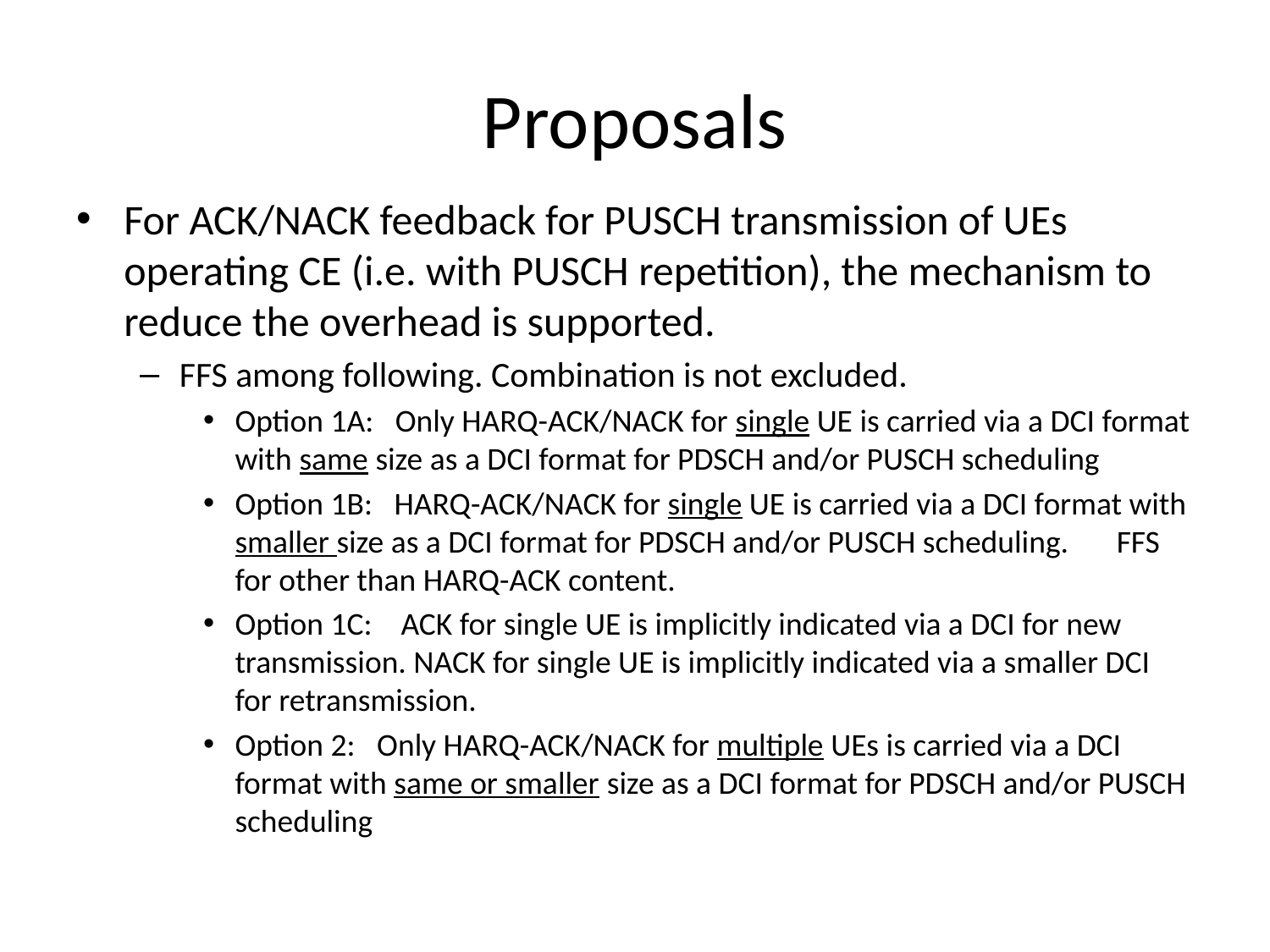

# Proposals
For ACK/NACK feedback for PUSCH transmission of UEs operating CE (i.e. with PUSCH repetition), the mechanism to reduce the overhead is supported.
FFS among following. Combination is not excluded.
Option 1A:   Only HARQ-ACK/NACK for single UE is carried via a DCI format with same size as a DCI format for PDSCH and/or PUSCH scheduling
Option 1B:   HARQ-ACK/NACK for single UE is carried via a DCI format with smaller size as a DCI format for PDSCH and/or PUSCH scheduling.　FFS for other than HARQ-ACK content.
Option 1C:    ACK for single UE is implicitly indicated via a DCI for new transmission. NACK for single UE is implicitly indicated via a smaller DCI for retransmission.
Option 2:   Only HARQ-ACK/NACK for multiple UEs is carried via a DCI format with same or smaller size as a DCI format for PDSCH and/or PUSCH scheduling